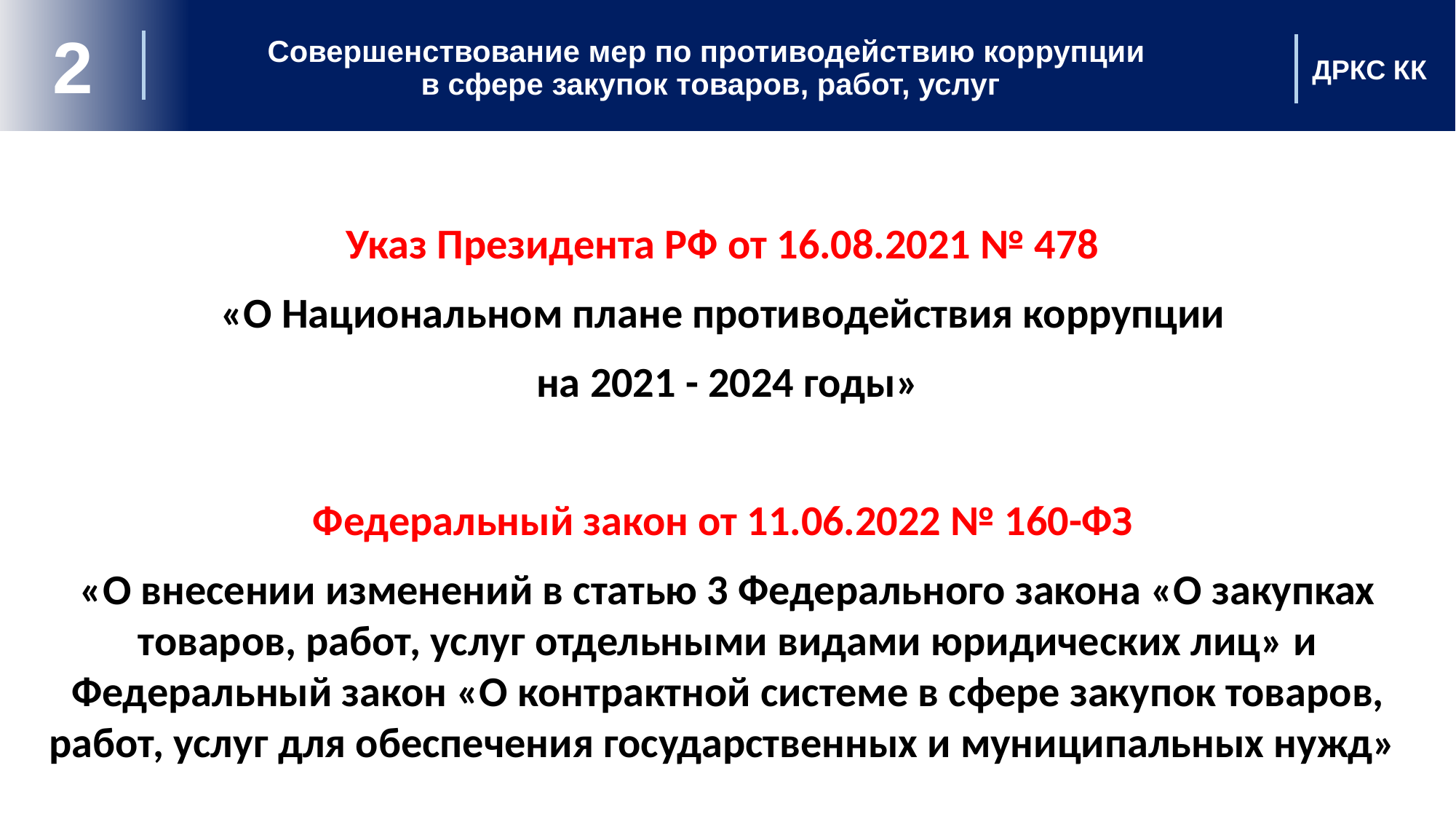

# Совершенствование мер по противодействию коррупции в сфере закупок товаров, работ, услуг
2
ДРКС КК
Указ Президента РФ от 16.08.2021 № 478
«О Национальном плане противодействия коррупции
на 2021 - 2024 годы»

Федеральный закон от 11.06.2022 № 160-ФЗ
«О внесении изменений в статью 3 Федерального закона «О закупках товаров, работ, услуг отдельными видами юридических лиц» и Федеральный закон «О контрактной системе в сфере закупок товаров, работ, услуг для обеспечения государственных и муниципальных нужд»